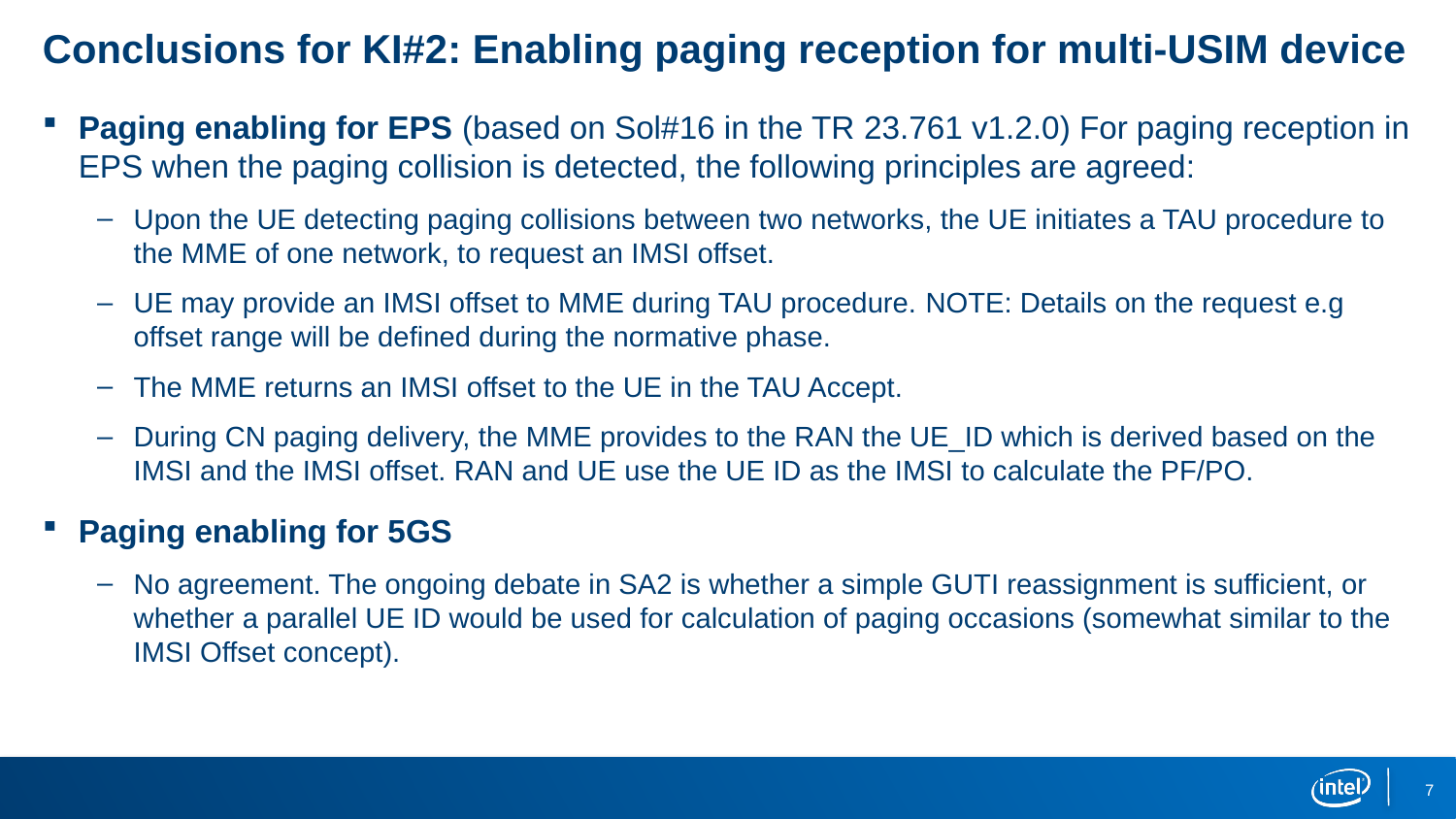

# Conclusions for KI#2: Enabling paging reception for multi-USIM device
Paging enabling for EPS (based on Sol#16 in the TR 23.761 v1.2.0) For paging reception in EPS when the paging collision is detected, the following principles are agreed:
Upon the UE detecting paging collisions between two networks, the UE initiates a TAU procedure to the MME of one network, to request an IMSI offset.
UE may provide an IMSI offset to MME during TAU procedure. NOTE: Details on the request e.g offset range will be defined during the normative phase.
The MME returns an IMSI offset to the UE in the TAU Accept.
During CN paging delivery, the MME provides to the RAN the UE_ID which is derived based on the IMSI and the IMSI offset. RAN and UE use the UE ID as the IMSI to calculate the PF/PO.
Paging enabling for 5GS
No agreement. The ongoing debate in SA2 is whether a simple GUTI reassignment is sufficient, or whether a parallel UE ID would be used for calculation of paging occasions (somewhat similar to the IMSI Offset concept).

7